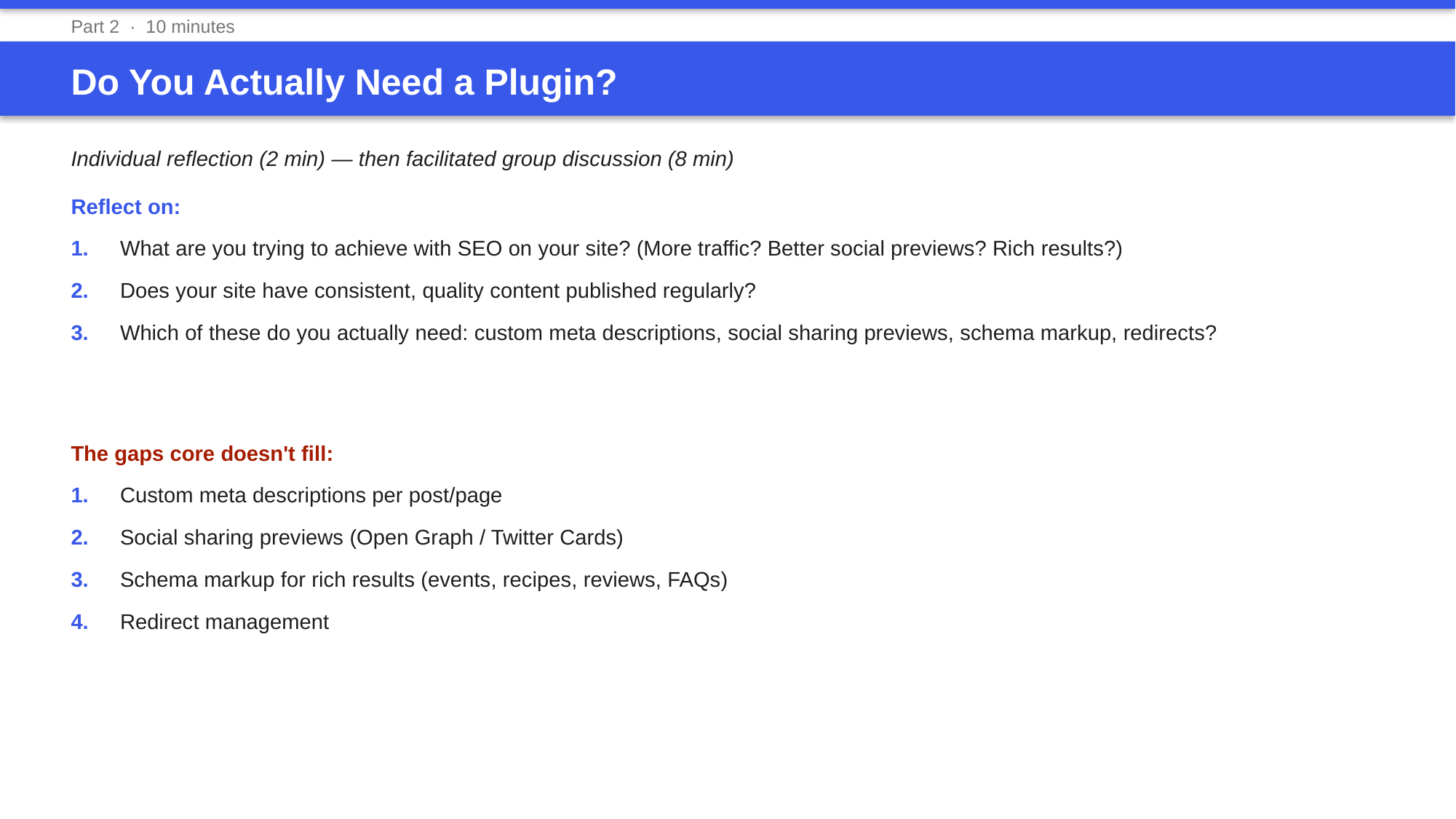

Part 2  ·  10 minutes

Do You Actually Need a Plugin?
Individual reflection (2 min) — then facilitated group discussion (8 min)
Reflect on:
1.	What are you trying to achieve with SEO on your site? (More traffic? Better social previews? Rich results?)
2.	Does your site have consistent, quality content published regularly?
3.	Which of these do you actually need: custom meta descriptions, social sharing previews, schema markup, redirects?
The gaps core doesn't fill:
1.	Custom meta descriptions per post/page
2.	Social sharing previews (Open Graph / Twitter Cards)
3.	Schema markup for rich results (events, recipes, reviews, FAQs)
4.	Redirect management